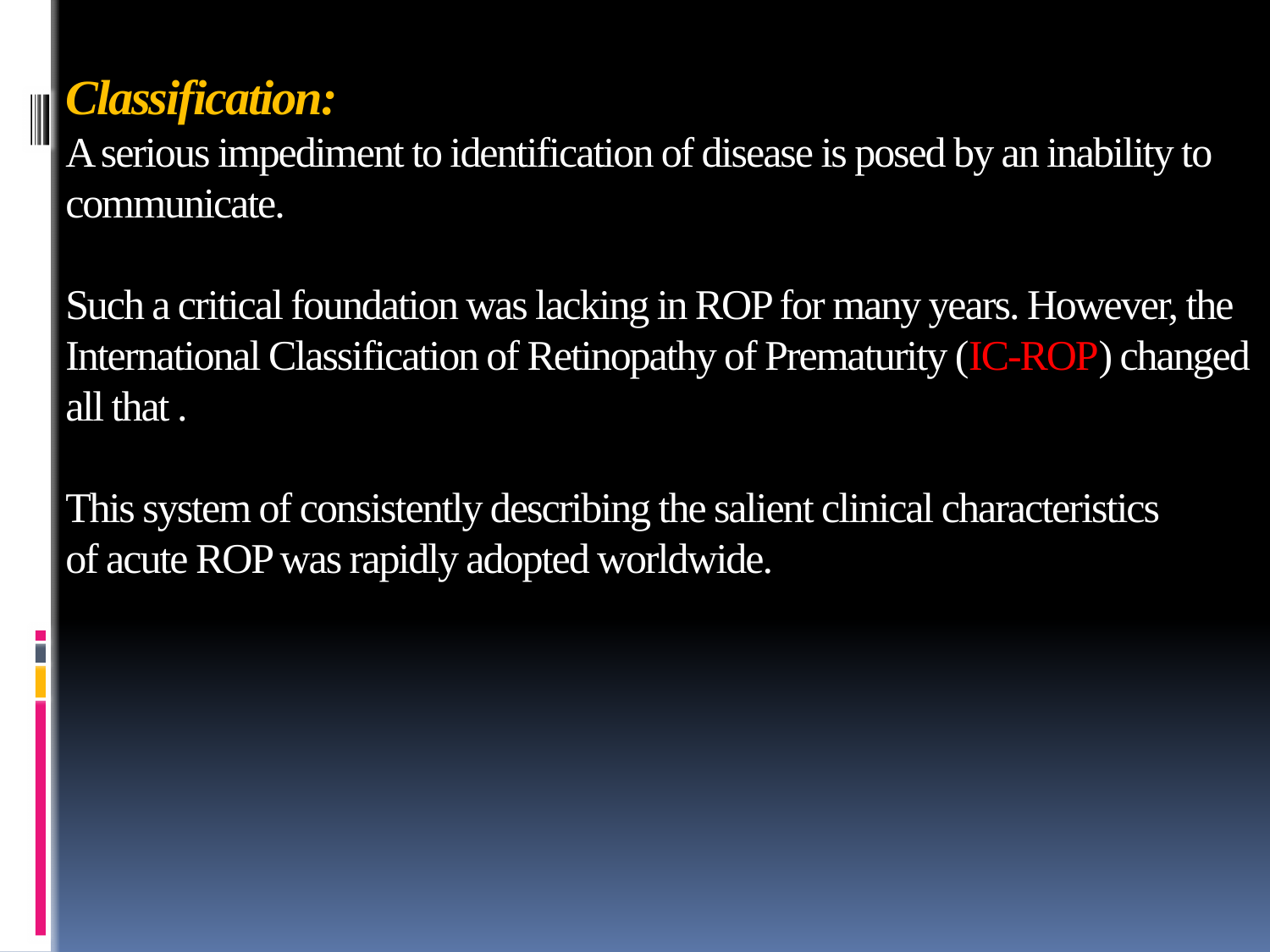

# Classification: A serious impediment to identification of disease is posed by an inability to communicate. Such a critical foundation was lacking in ROP for many years. However, the International Classification of Retinopathy of Prematurity (IC-ROP) changed all that . This system of consistently describing the salient clinical characteristics of acute ROP was rapidly adopted worldwide.